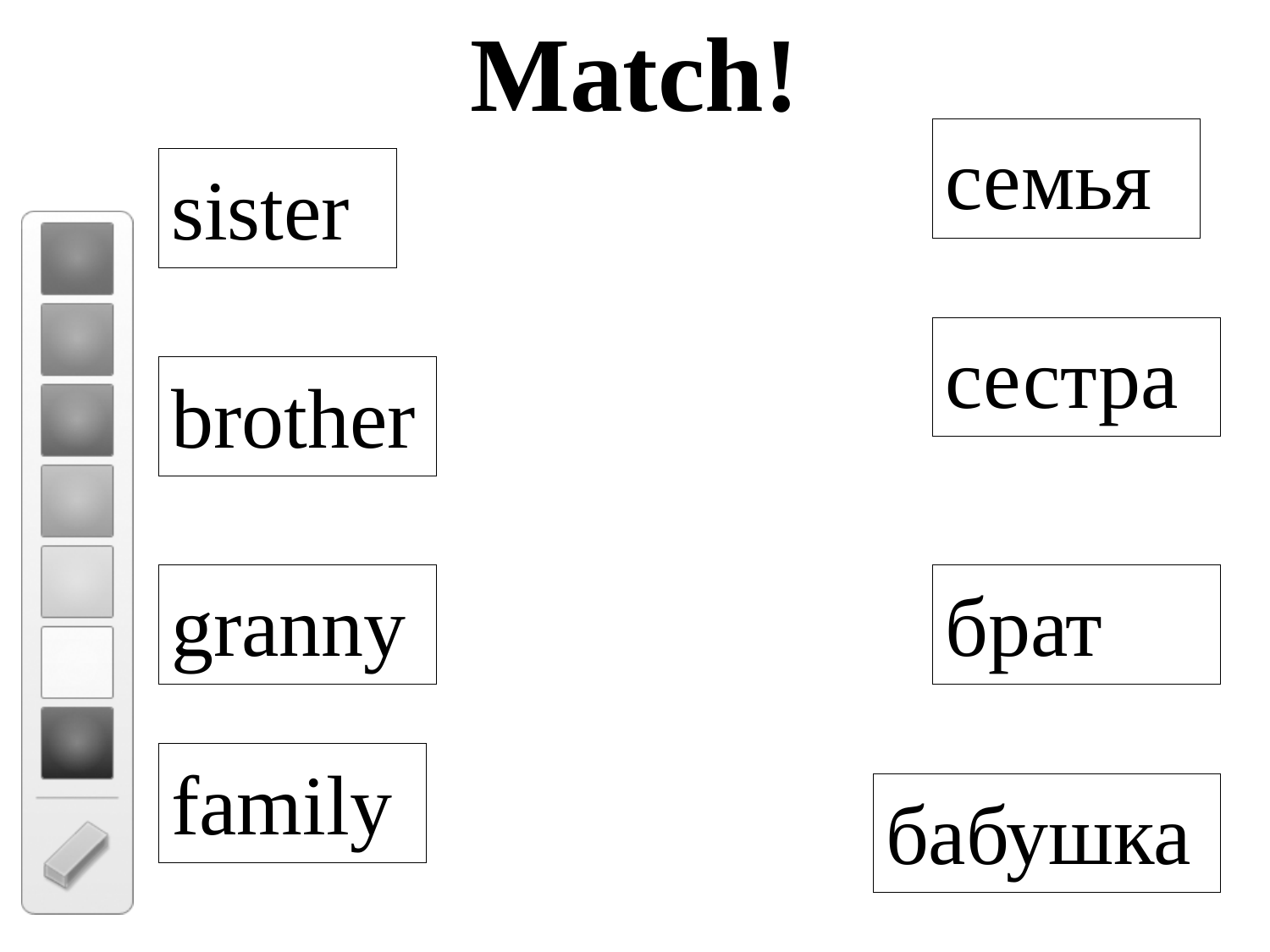

Match!
семья
sister
сестра
brother
granny
брат
family
бабушка